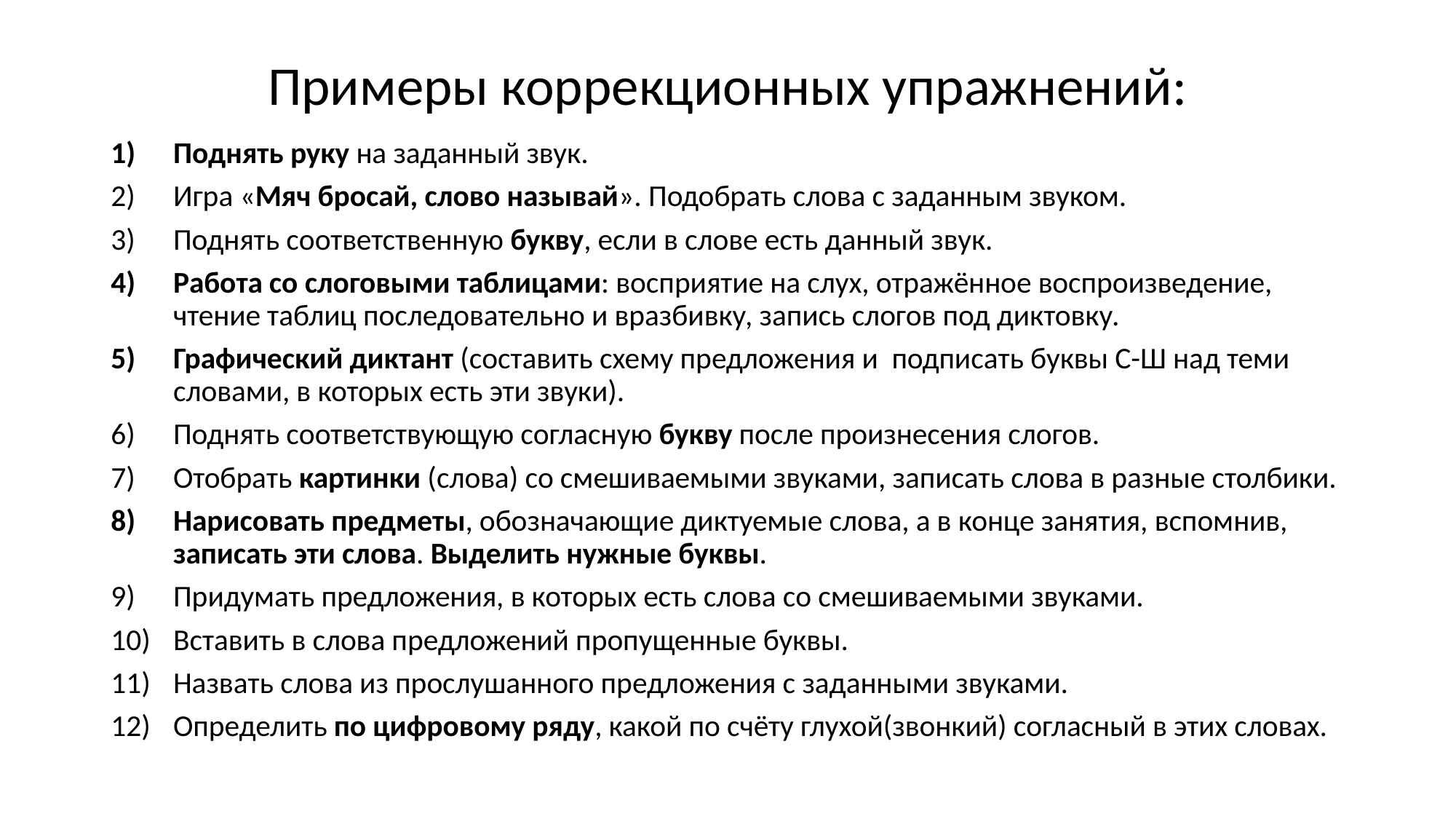

# Примеры коррекционных упражнений:
Поднять руку на заданный звук.
Игра «Мяч бросай, слово называй». Подобрать слова с заданным звуком.
Поднять соответственную букву, если в слове есть данный звук.
Работа со слоговыми таблицами: восприятие на слух, отражённое воспроизведение, чтение таблиц последовательно и вразбивку, запись слогов под диктовку.
Графический диктант (составить схему предложения и  подписать буквы С-Ш над теми словами, в которых есть эти звуки).
Поднять соответствующую согласную букву после произнесения слогов.
Отобрать картинки (слова) со смешиваемыми звуками, записать слова в разные столбики.
Нарисовать предметы, обозначающие диктуемые слова, а в конце занятия, вспомнив, записать эти слова. Выделить нужные буквы.
Придумать предложения, в которых есть слова со смешиваемыми звуками.
Вставить в слова предложений пропущенные буквы.
Назвать слова из прослушанного предложения с заданными звуками.
Определить по цифровому ряду, какой по счёту глухой(звонкий) согласный в этих словах.